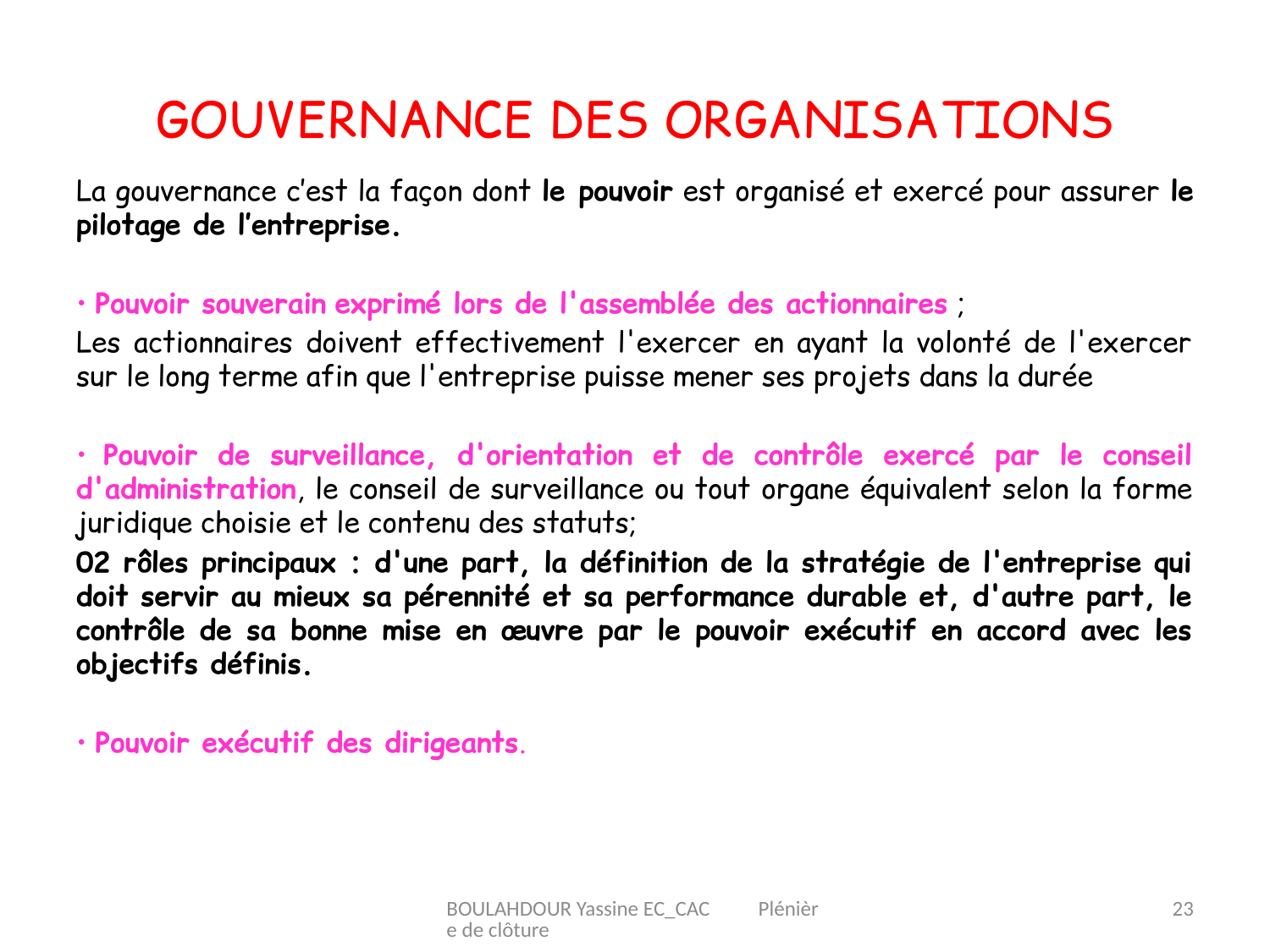

# Gouvernance des organisations
La gouvernance c’est la façon dont le pouvoir est organisé et exercé pour assurer le pilotage de l’entreprise.

• Pouvoir souverain exprimé lors de l'assemblée des actionnaires ;
Les actionnaires doivent effectivement l'exercer en ayant la volonté de l'exercer sur le long terme afin que l'entreprise puisse mener ses projets dans la durée

• Pouvoir de surveillance, d'orientation et de contrôle exercé par le conseil d'administration, le conseil de surveillance ou tout organe équivalent selon la forme juridique choisie et le contenu des statuts;
02 rôles principaux : d'une part, la définition de la stratégie de l'entreprise qui doit servir au mieux sa pérennité et sa performance durable et, d'autre part, le contrôle de sa bonne mise en œuvre par le pouvoir exécutif en accord avec les objectifs définis.

• Pouvoir exécutif des dirigeants.

BOULAHDOUR Yassine EC_CAC          Plénière de clôture
23